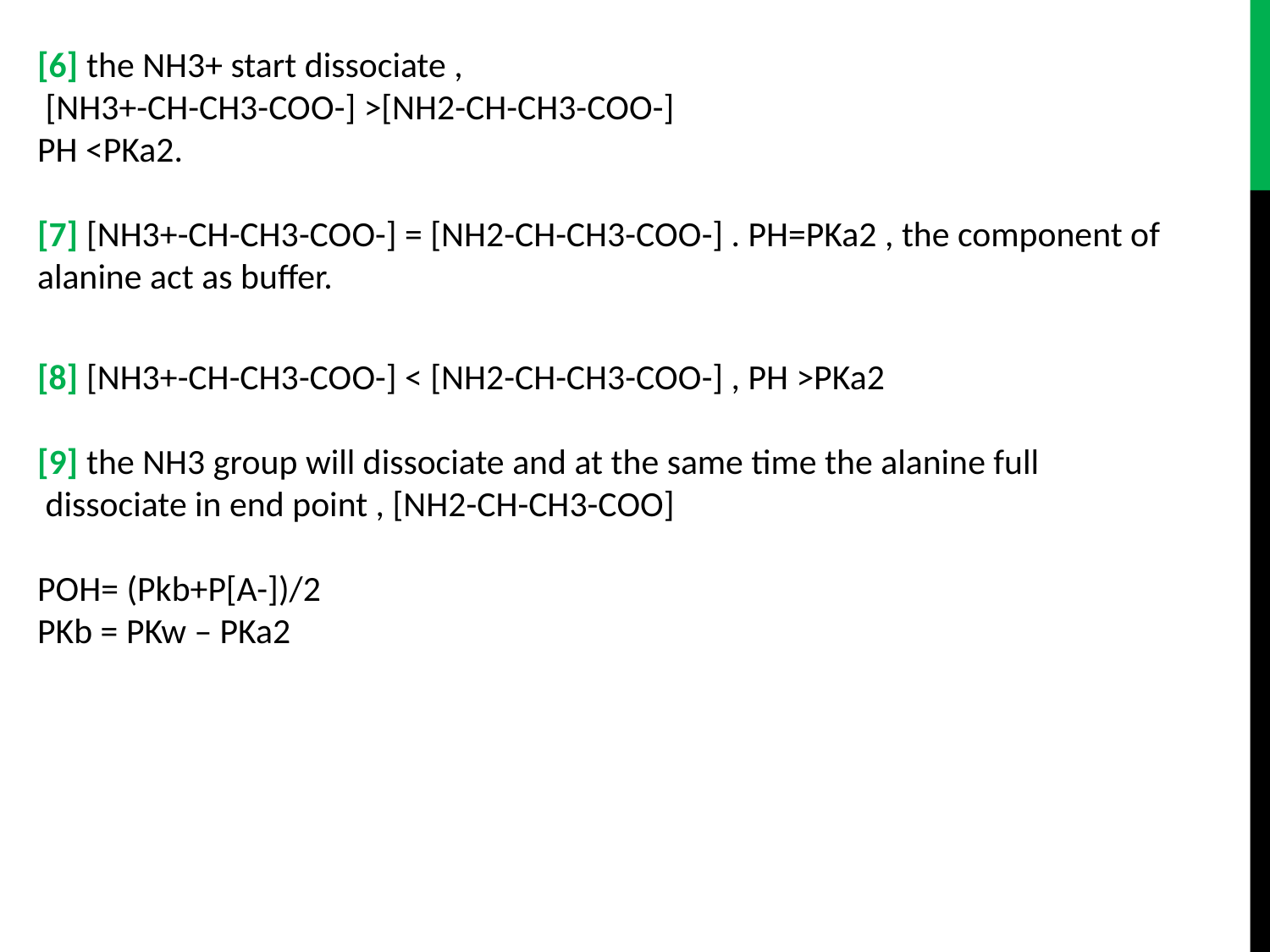

[6] the NH3+ start dissociate ,
 [NH3+-CH-CH3-COO-] >[NH2-CH-CH3-COO-]
PH <PKa2.

[7] [NH3+-CH-CH3-COO-] = [NH2-CH-CH3-COO-] . PH=PKa2 , the component of alanine act as buffer.

[8] [NH3+-CH-CH3-COO-] < [NH2-CH-CH3-COO-] , PH >PKa2

[9] the NH3 group will dissociate and at the same time the alanine full
 dissociate in end point , [NH2-CH-CH3-COO]

POH= (Pkb+P[A-])/2
PKb = PKw – PKa2